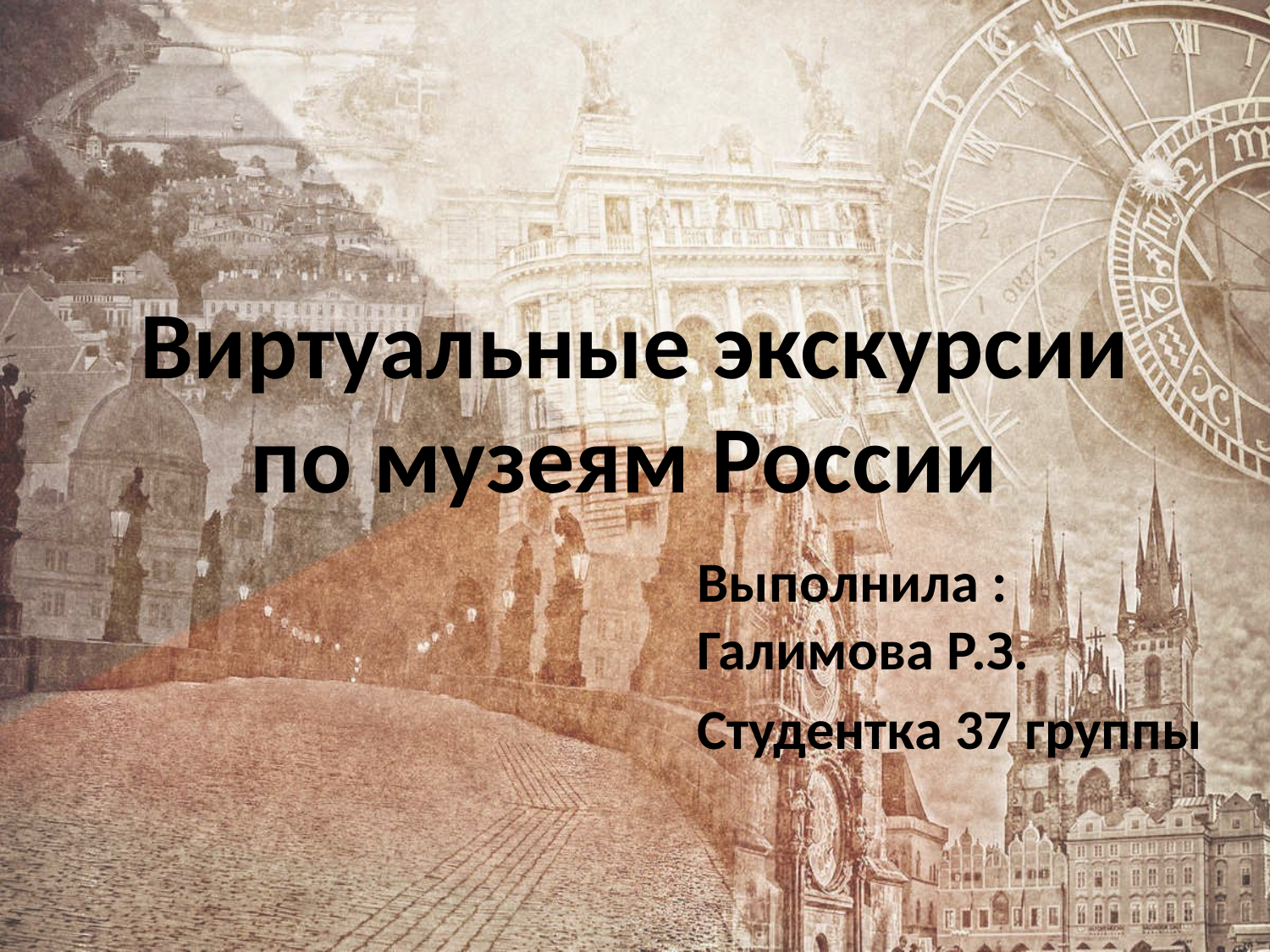

# Виртуальные экскурсии по музеям России
Выполнила : Галимова Р.З.
Студентка 37 группы